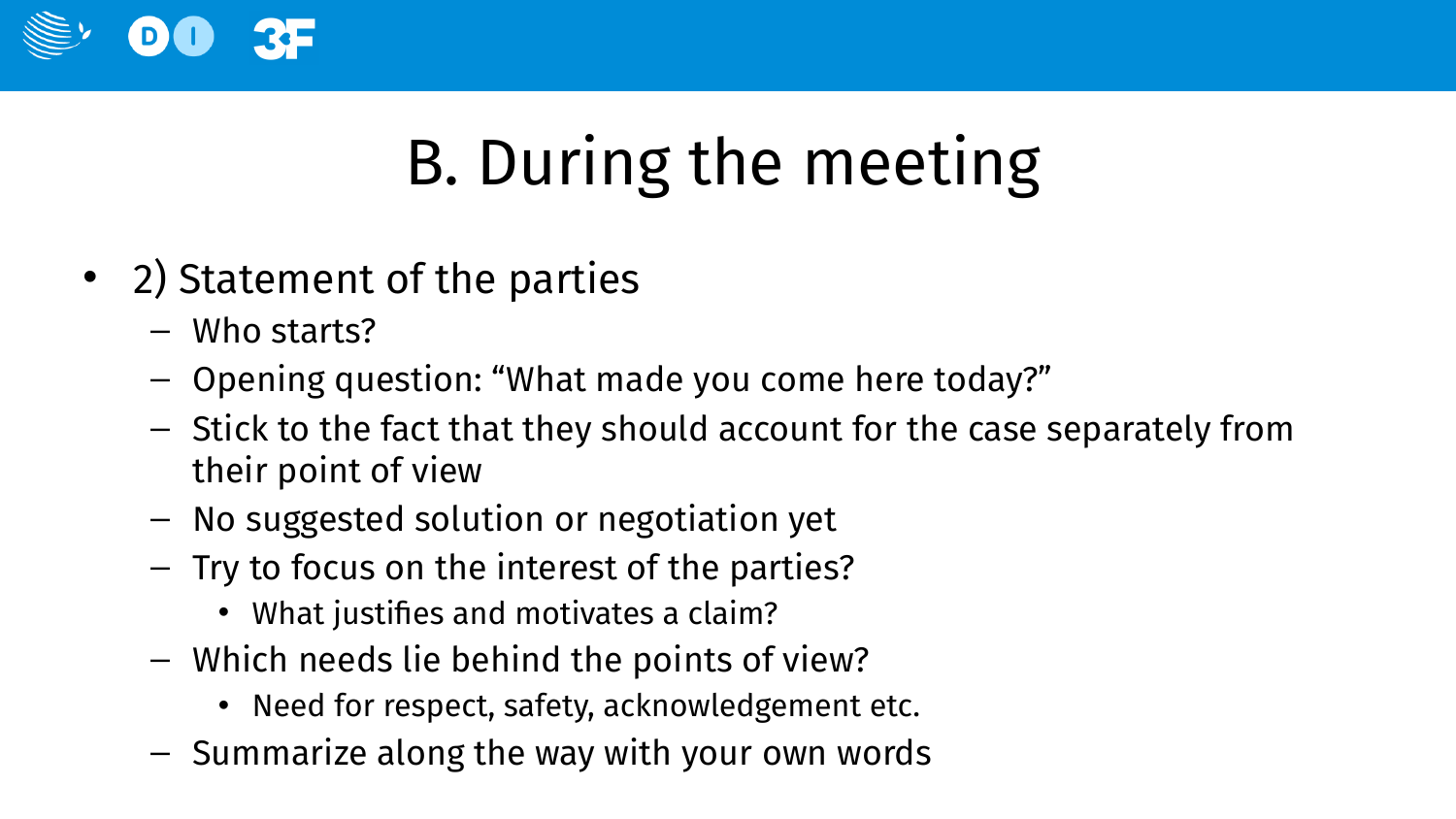

# B. During the meeting
2) Statement of the parties
Who starts?
Opening question: “What made you come here today?”
Stick to the fact that they should account for the case separately from their point of view
No suggested solution or negotiation yet
Try to focus on the interest of the parties?
What justifies and motivates a claim?
Which needs lie behind the points of view?
Need for respect, safety, acknowledgement etc.
Summarize along the way with your own words